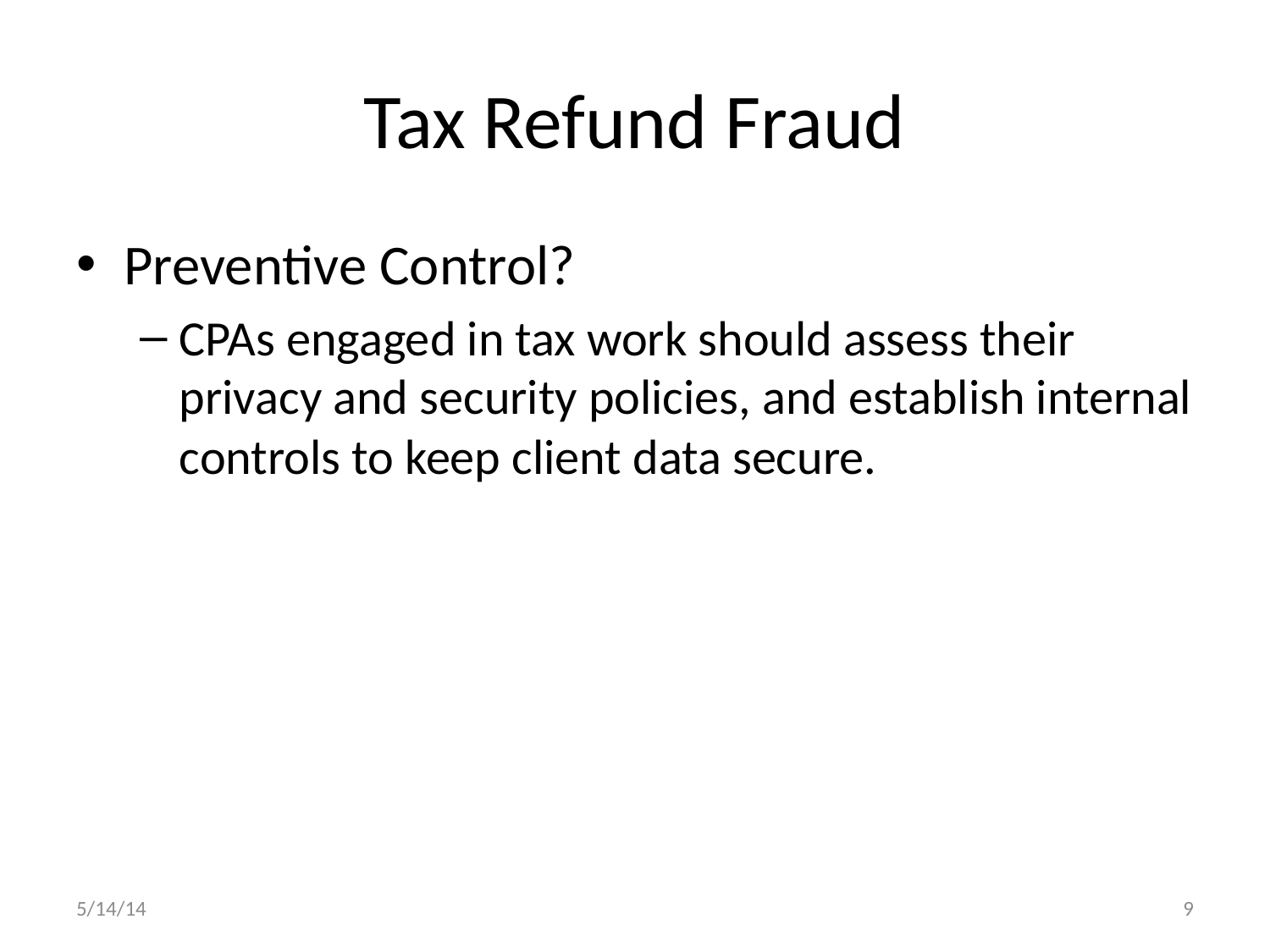

# Tax Refund Fraud
Preventive Control?
CPAs engaged in tax work should assess their privacy and security policies, and establish internal controls to keep client data secure.

5/14/14
9